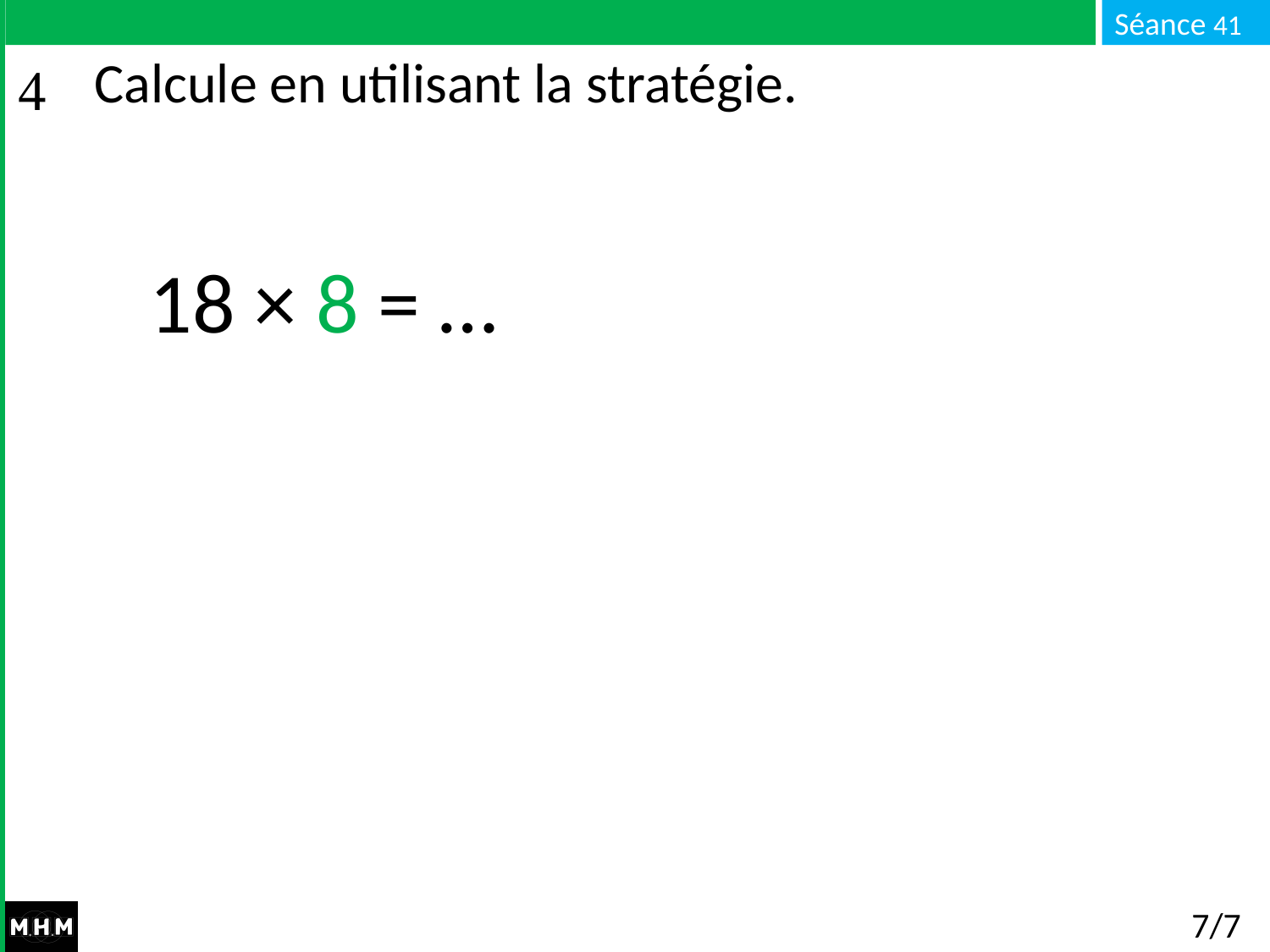

# Calcule en utilisant la stratégie.
18 × 8 = …
7/7